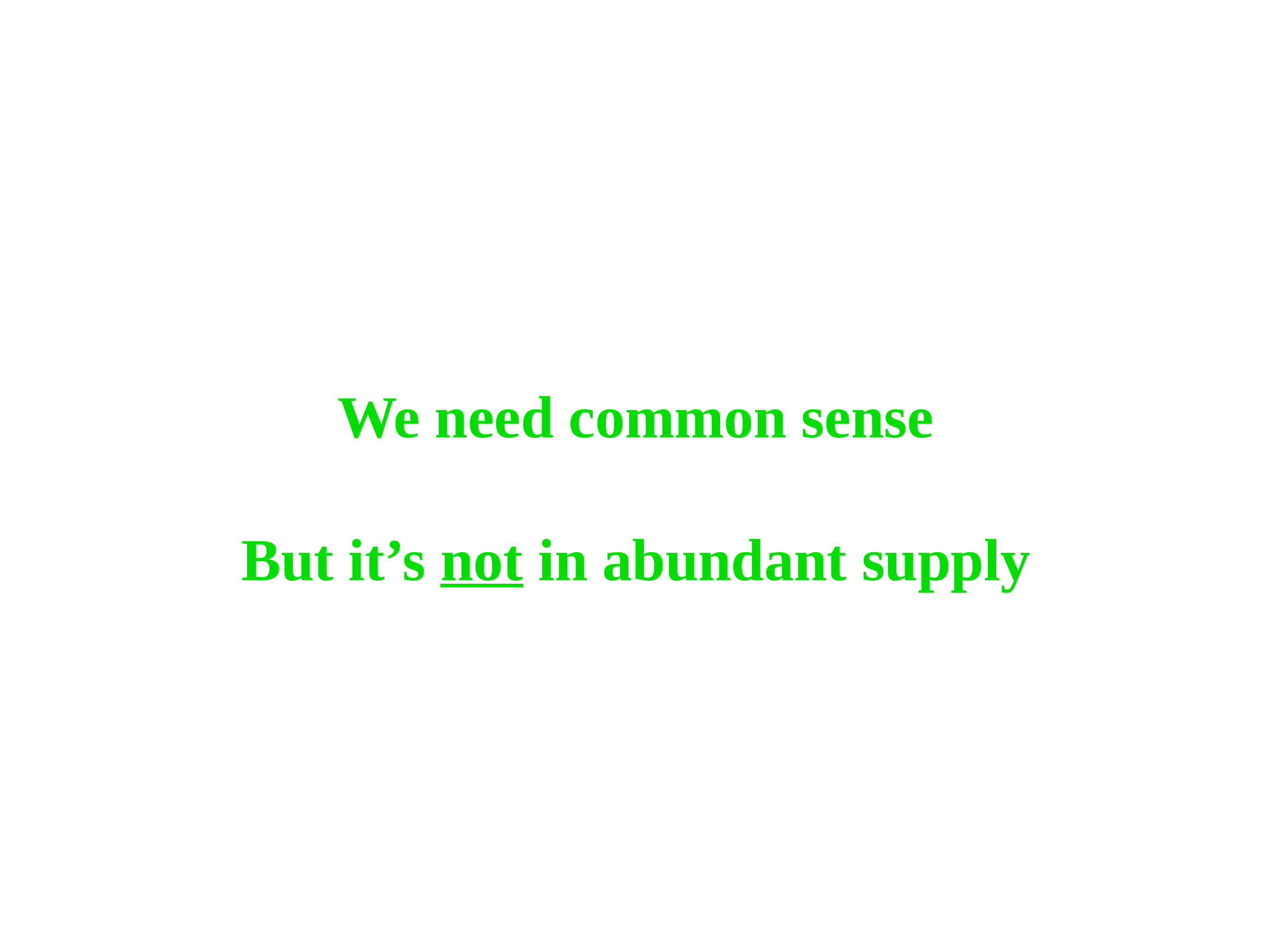

We need common sense

But it’s not in abundant supply